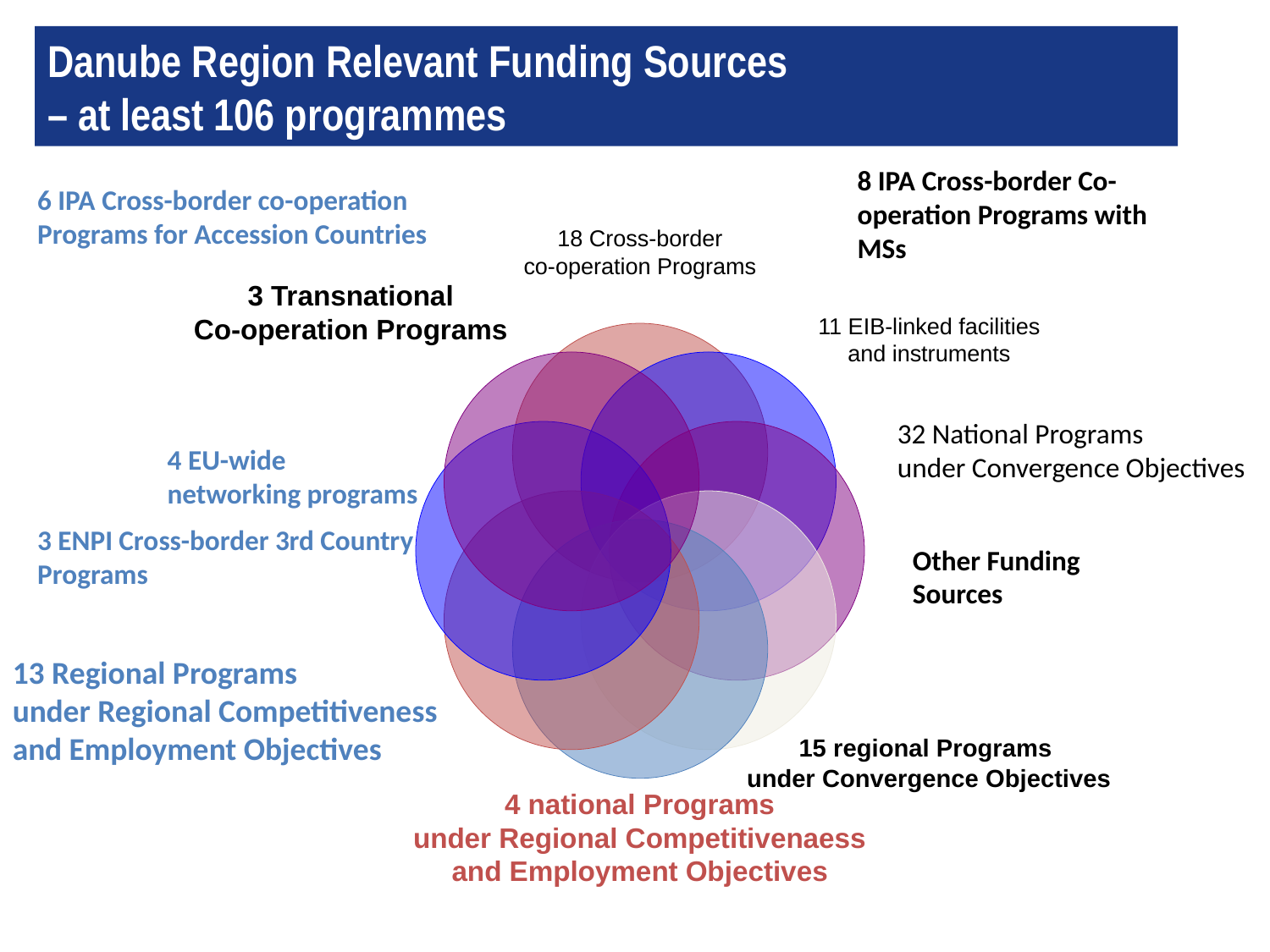

Danube region relevant funding sources
Danube Region Relevant Funding Sources
– at least 106 programmes
8 IPA Cross-border Co-operation Programs with MSs
6 IPA Cross-border co-operation Programs for Accession Countries
18 Cross-border
co-operation Programs

3 Transnational
Co-operation Programs

11 EIB-linked facilities
and instruments

15 regional Programs
under Convergence Objectives
4 national Programs
under Regional Competitivenaess
and Employment Objectives
32 National Programs
under Convergence Objectives
4 EU-wide
networking programs
3 ENPI Cross-border 3rd Country Programs
Other Funding Sources
13 Regional Programs
under Regional Competitiveness
and Employment Objectives
Bucharest, 30.01.2012